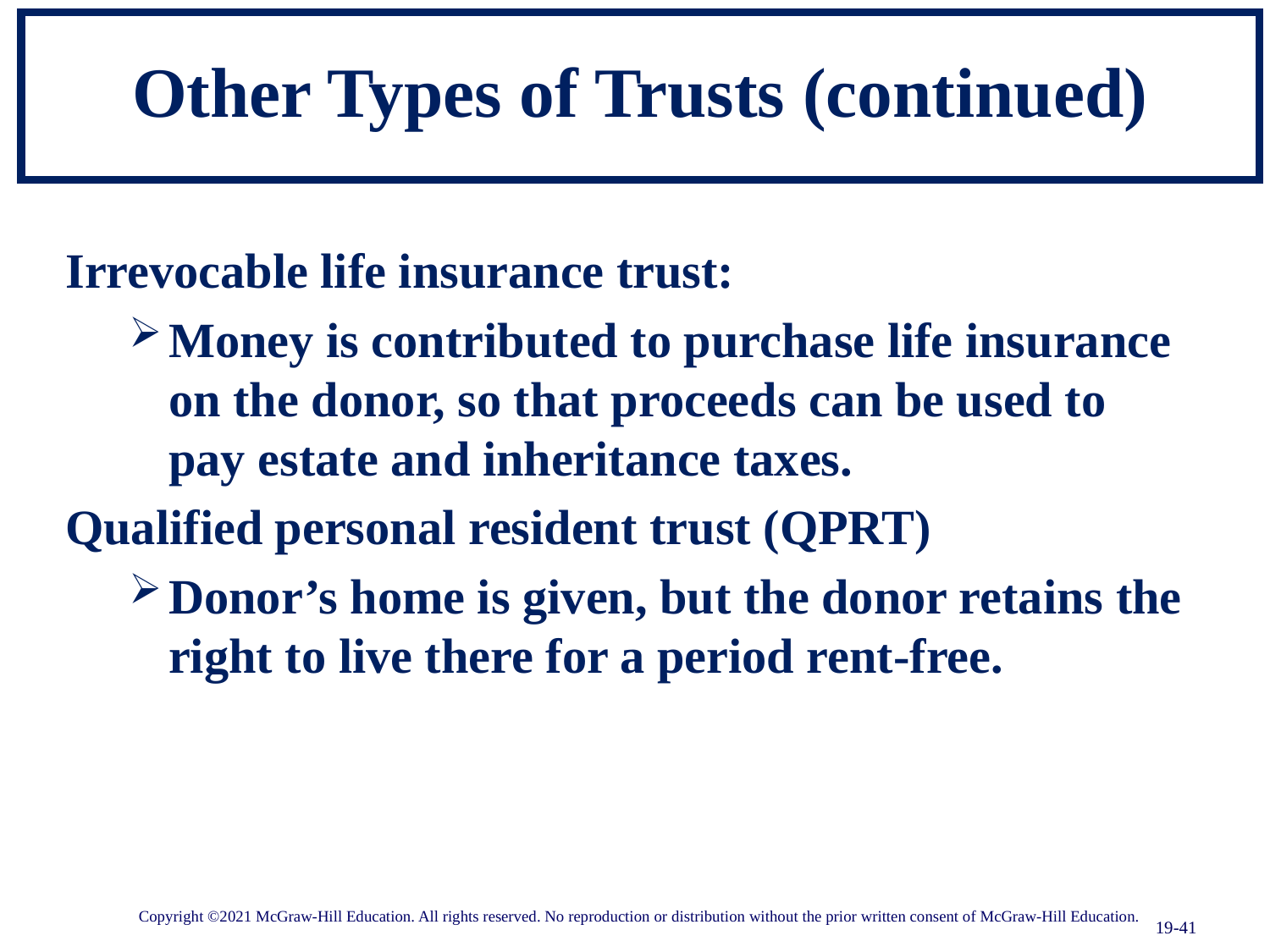

# Other Types of Trusts (continued)
Irrevocable life insurance trust:
Money is contributed to purchase life insurance on the donor, so that proceeds can be used to pay estate and inheritance taxes.
Qualified personal resident trust (QPRT)
Donor’s home is given, but the donor retains the right to live there for a period rent-free.
Copyright ©2021 McGraw-Hill Education. All rights reserved. No reproduction or distribution without the prior written consent of McGraw-Hill Education.
19-41